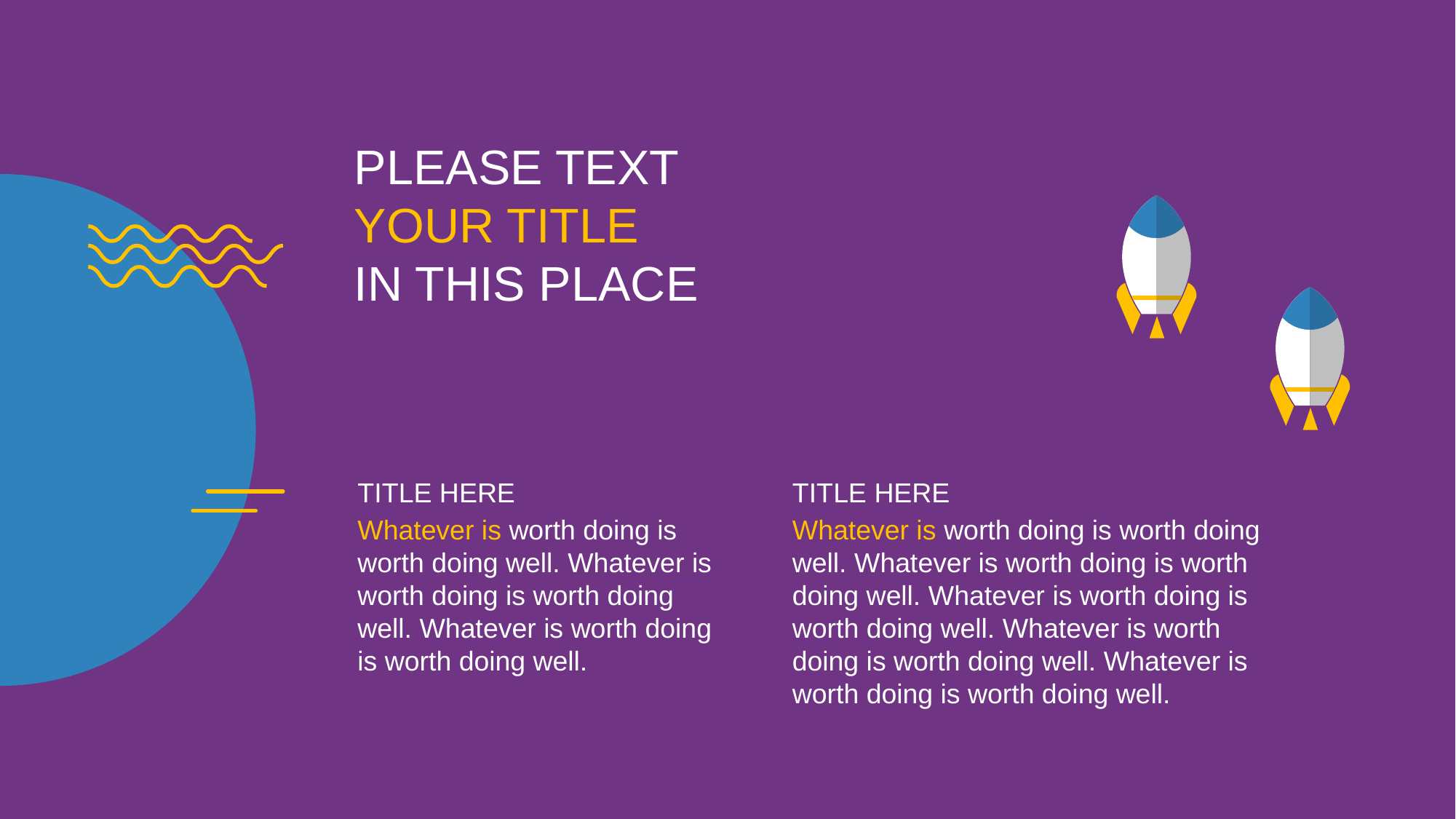

PLEASE TEXT
YOUR TITLE
IN THIS PLACE

TITLE HERE
TITLE HERE
Whatever is worth doing is worth doing well. Whatever is worth doing is worth doing well. Whatever is worth doing is worth doing well.
Whatever is worth doing is worth doing well. Whatever is worth doing is worth doing well. Whatever is worth doing is worth doing well. Whatever is worth doing is worth doing well. Whatever is worth doing is worth doing well.